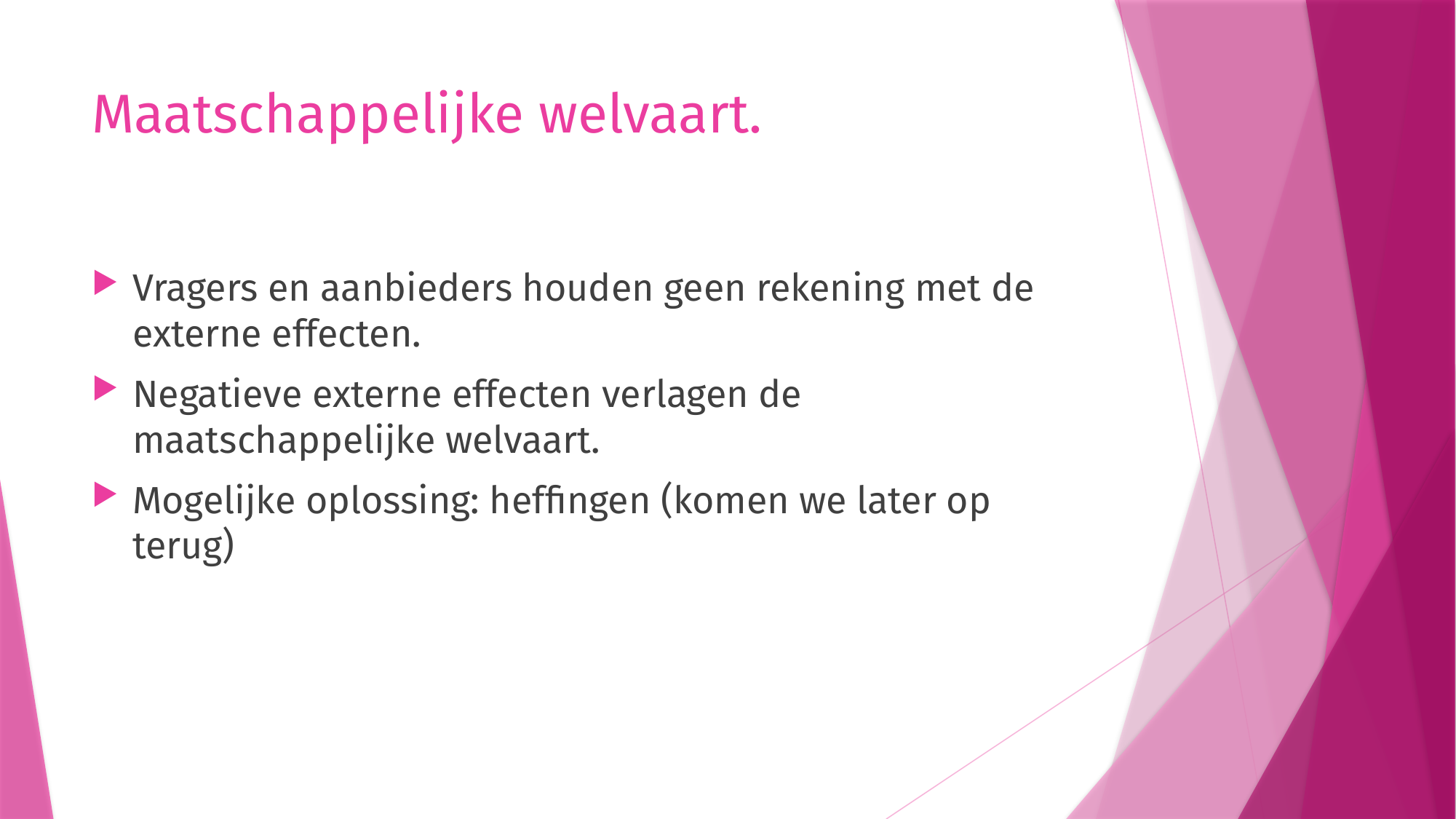

# Maatschappelijke welvaart.
Vragers en aanbieders houden geen rekening met de externe effecten.
Negatieve externe effecten verlagen de maatschappelijke welvaart.
Mogelijke oplossing: heffingen (komen we later op terug)